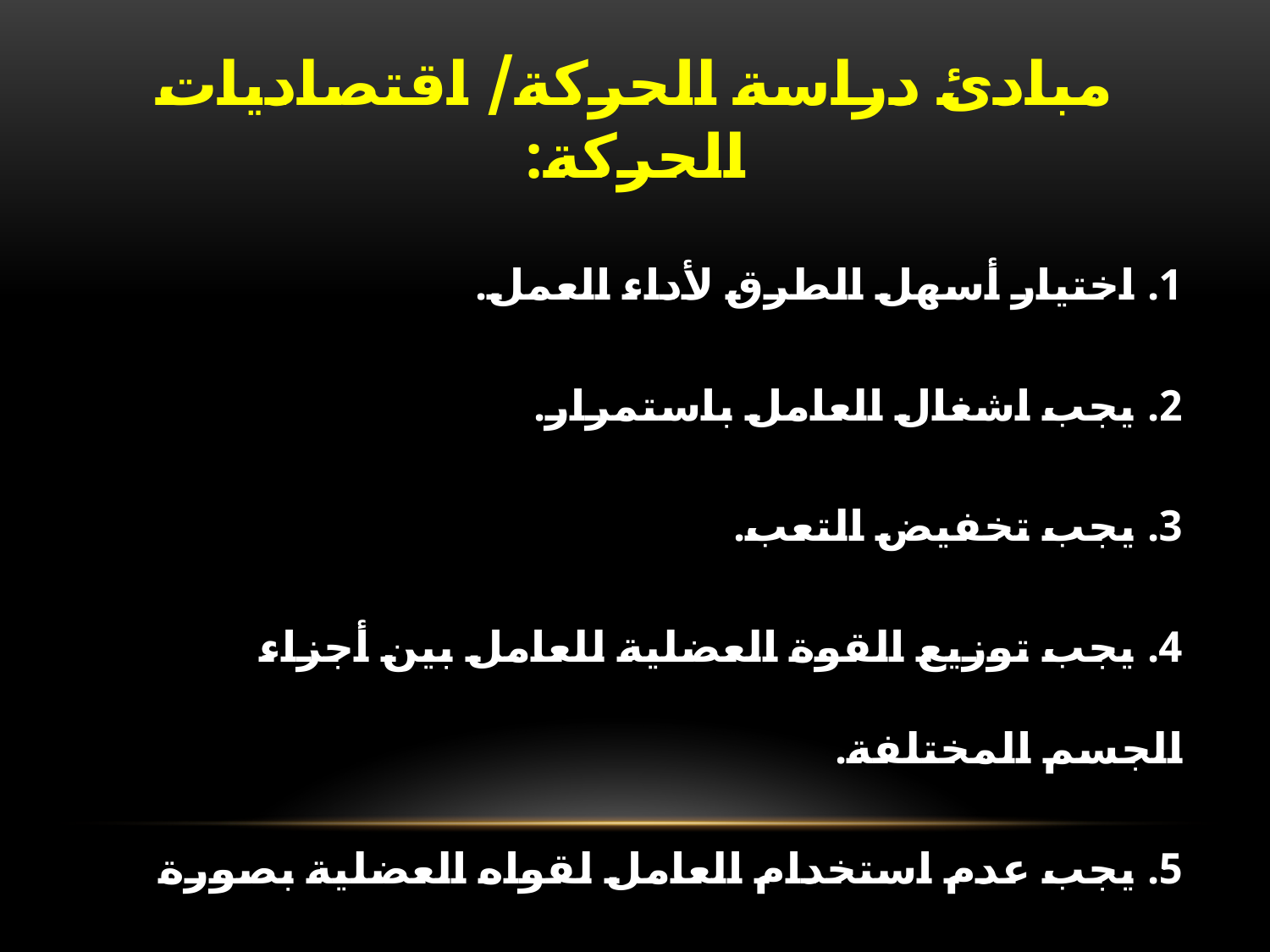

# مبادئ دراسة الحركة/ اقتصاديات الحركة:
1. اختيار أسهل الطرق لأداء العمل.
2. يجب اشغال العامل باستمرار.
3. يجب تخفيض التعب.
4. يجب توزيع القوة العضلية للعامل بين أجزاء الجسم المختلفة.
5. يجب عدم استخدام العامل لقواه العضلية بصورة مستمرة.